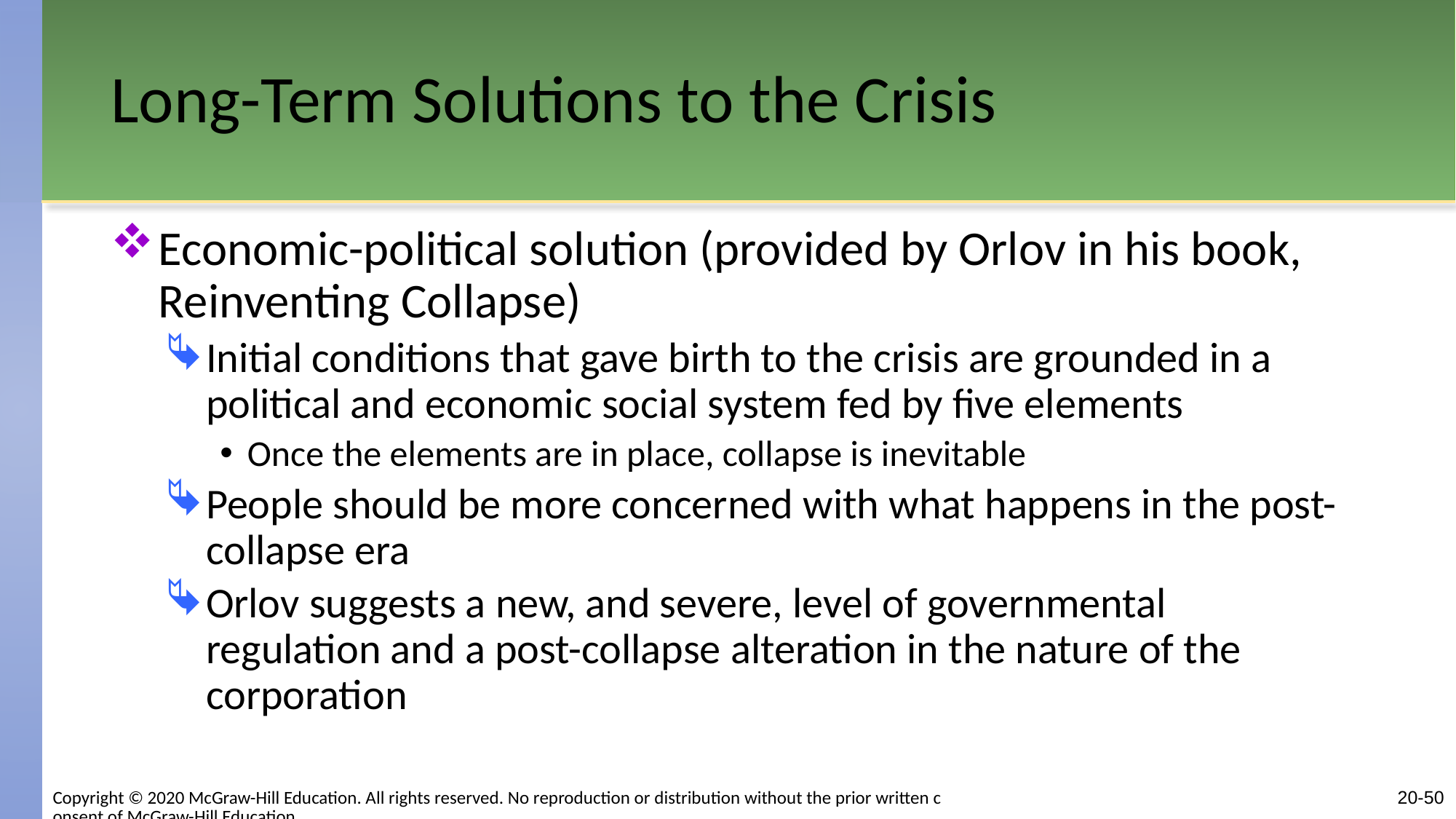

# Long-Term Solutions to the Crisis
Economic-political solution (provided by Orlov in his book, Reinventing Collapse)
Initial conditions that gave birth to the crisis are grounded in a political and economic social system fed by five elements
Once the elements are in place, collapse is inevitable
People should be more concerned with what happens in the post-collapse era
Orlov suggests a new, and severe, level of governmental regulation and a post-collapse alteration in the nature of the corporation
20-50
Copyright © 2020 McGraw-Hill Education. All rights reserved. No reproduction or distribution without the prior written consent of McGraw-Hill Education.